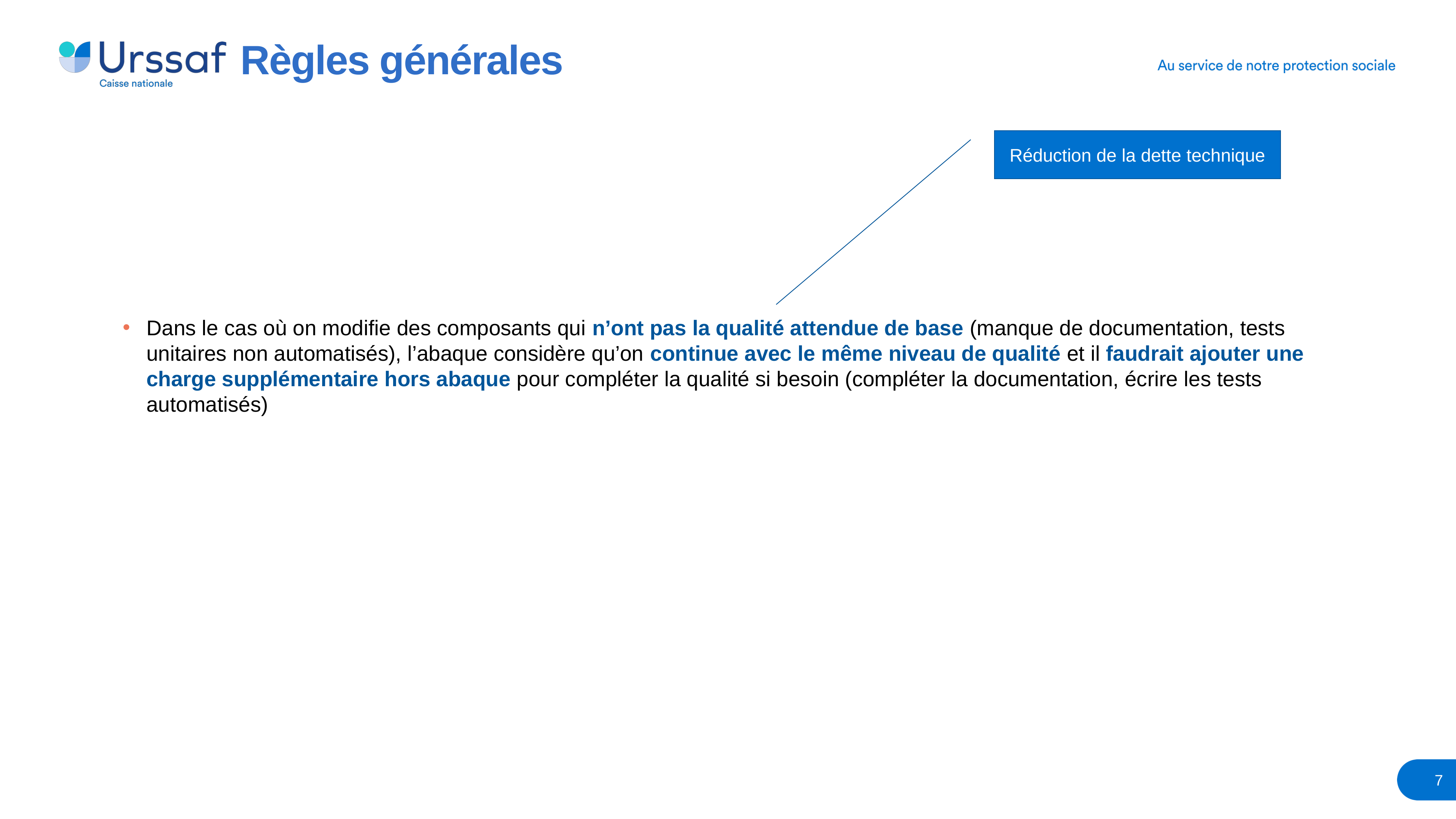

# Règles générales
Réduction de la dette technique

Dans le cas où on modifie des composants qui n’ont pas la qualité attendue de base (manque de documentation, tests unitaires non automatisés), l’abaque considère qu’on continue avec le même niveau de qualité et il faudrait ajouter une charge supplémentaire hors abaque pour compléter la qualité si besoin (compléter la documentation, écrire les tests automatisés)